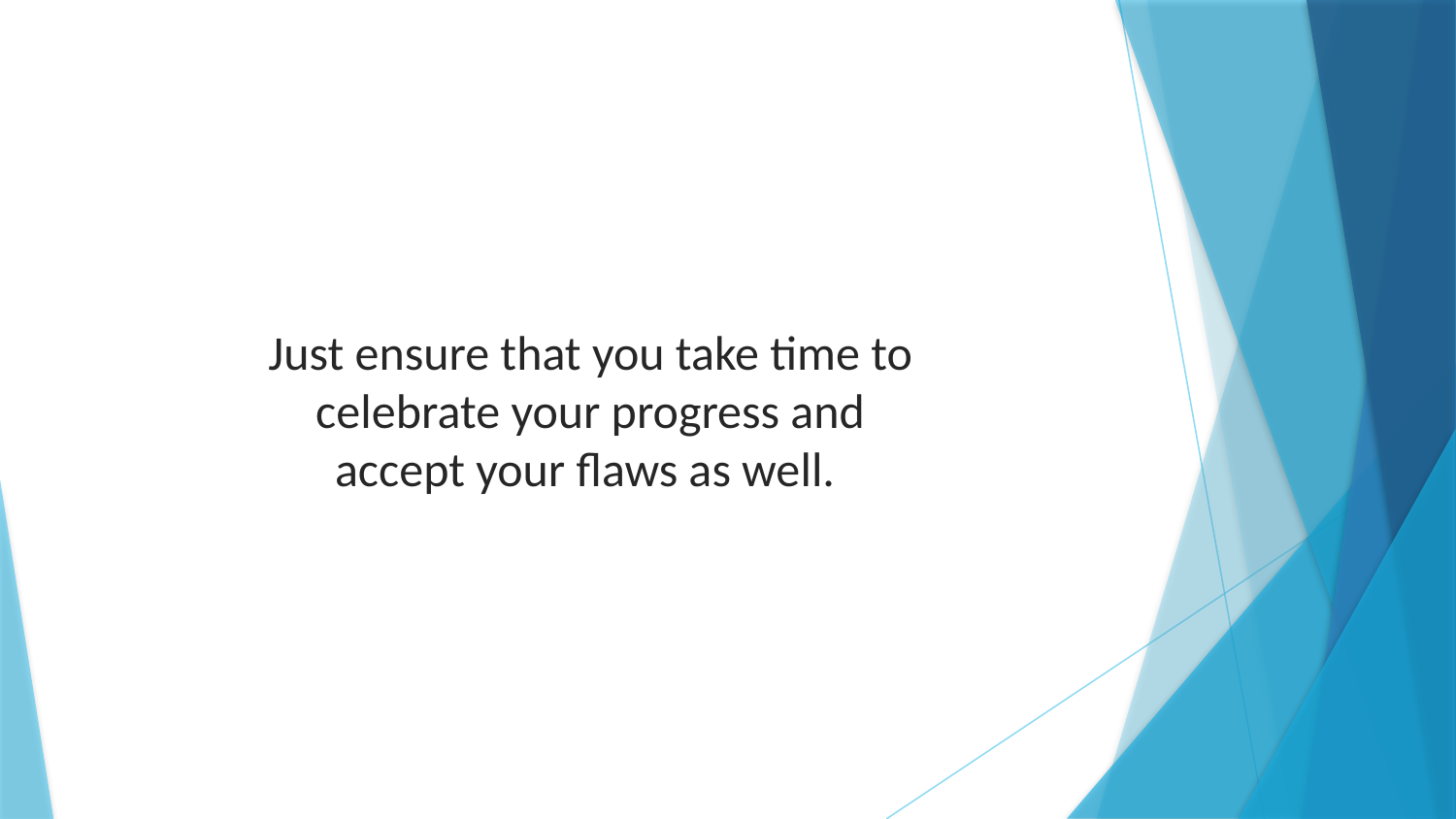

Just ensure that you take time to celebrate your progress and accept your flaws as well.